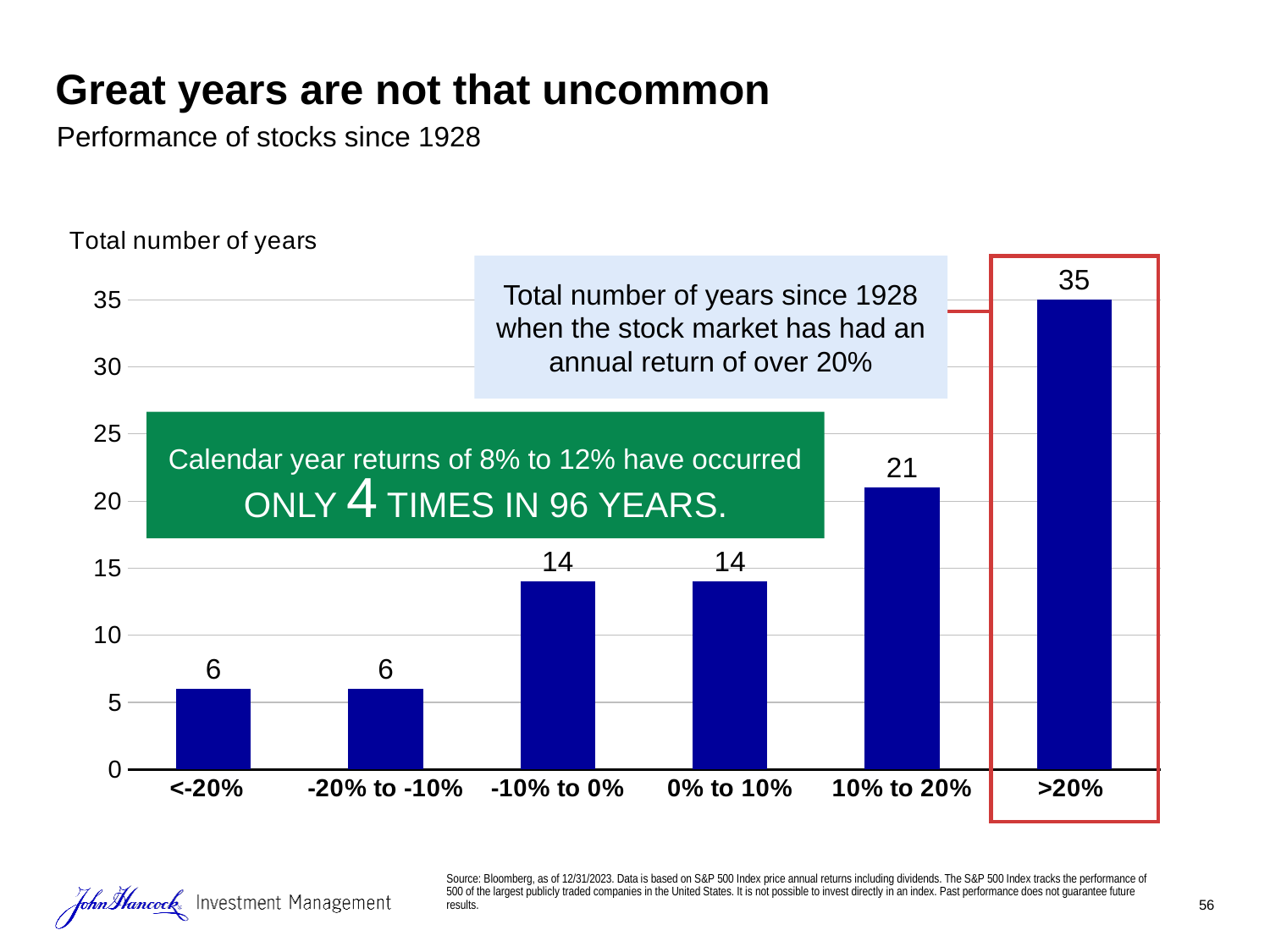

# Great years are not that uncommon
Performance of stocks since 1928

### Chart

| Category | Series 1 |
|---|---|
| <-20%   | 6.0 |
| -20% to -10% | 6.0 |
| -10% to 0% | 14.0 |
| 0% to 10% | 14.0 |
| 10% to 20% | 21.0 |
| >20%  | 35.0 |
Total number of years since 1928 when the stock market has had an annual return of over 20%

Calendar year returns of 8% to 12% have occurred
ONLY 4 TIMES IN 96 YEARS.
Source: Bloomberg, as of 12/31/2023. Data is based on S&P 500 Index price annual returns including dividends. The S&P 500 Index tracks the performance of 500 of the largest publicly traded companies in the United States. It is not possible to invest directly in an index. Past performance does not guarantee future results.
56